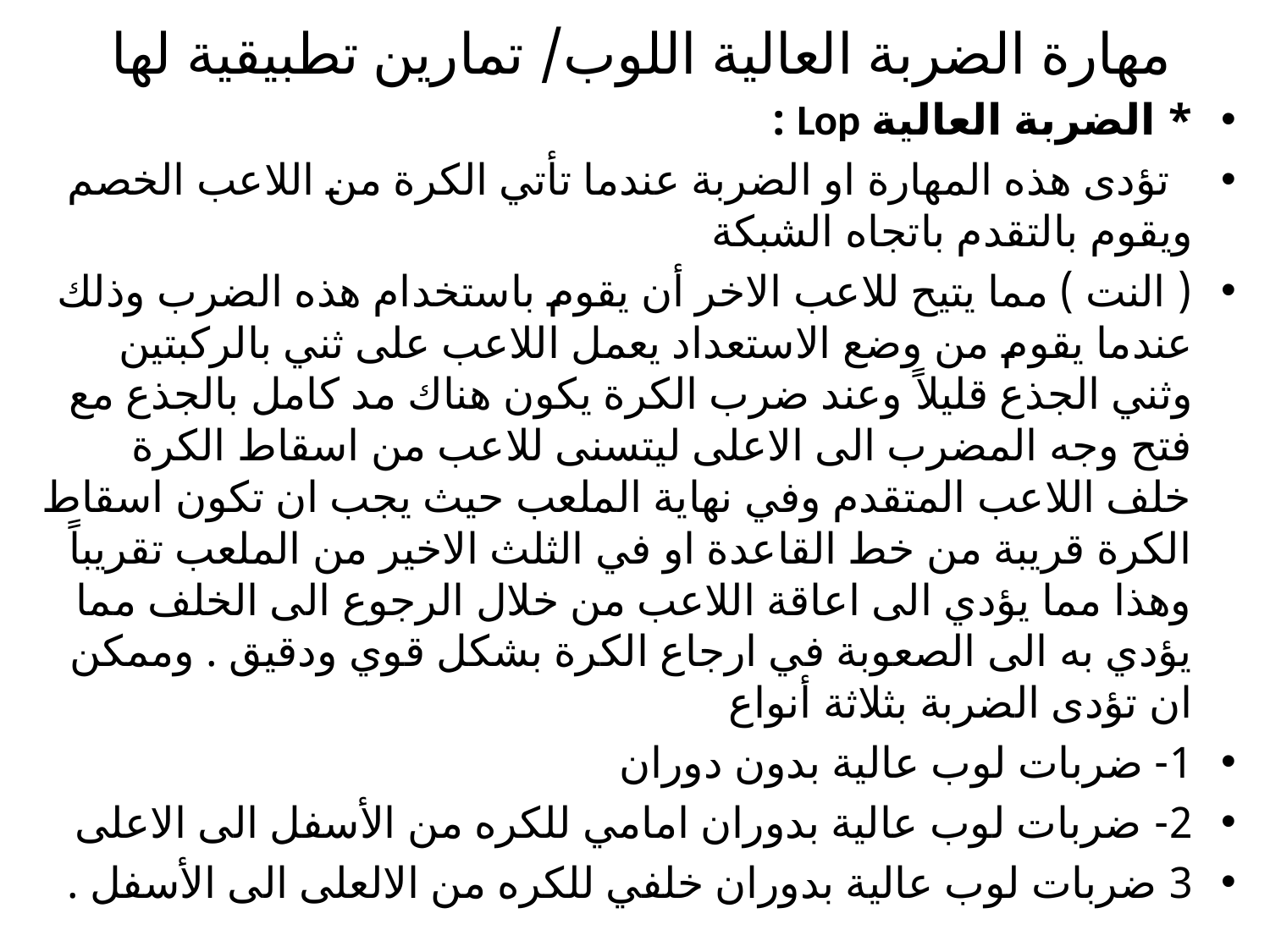

# مهارة الضربة العالية اللوب/ تمارين تطبيقية لها
* الضربة العالية Lop :
  تؤدى هذه المهارة او الضربة عندما تأتي الكرة من اللاعب الخصم ويقوم بالتقدم باتجاه الشبكة
( النت ) مما يتيح للاعب الاخر أن يقوم باستخدام هذه الضرب وذلك عندما يقوم من وضع الاستعداد يعمل اللاعب على ثني بالركبتين وثني الجذع قليلاً وعند ضرب الكرة يكون هناك مد كامل بالجذع مع فتح وجه المضرب الى الاعلى ليتسنى للاعب من اسقاط الكرة خلف اللاعب المتقدم وفي نهاية الملعب حيث يجب ان تكون اسقاط الكرة قريبة من خط القاعدة او في الثلث الاخير من الملعب تقريباً وهذا مما يؤدي الى اعاقة اللاعب من خلال الرجوع الى الخلف مما يؤدي به الى الصعوبة في ارجاع الكرة بشكل قوي ودقيق . وممكن ان تؤدى الضربة بثلاثة أنواع
1- ضربات لوب عالية بدون دوران
2- ضربات لوب عالية بدوران امامي للكره من الأسفل الى الاعلى
3 ضربات لوب عالية بدوران خلفي للكره من الالعلى الى الأسفل .